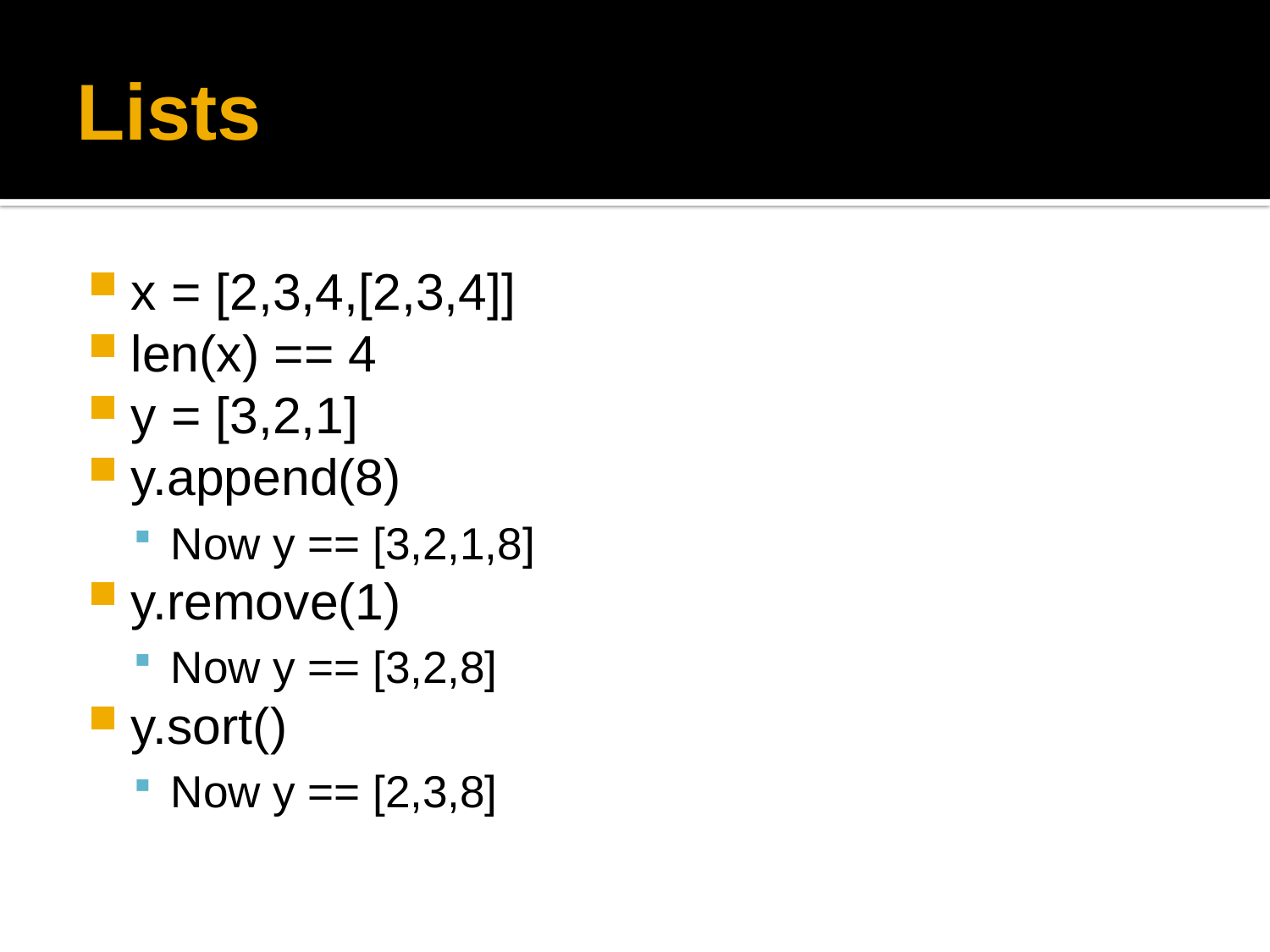

# Lists
x = [2,3,4,[2,3,4]]
len(x) == 4
y = [3,2,1]
y.append(8)
Now y == [3,2,1,8]
y.remove(1)
Now y == [3,2,8]
y.sort()
Now y == [2,3,8]